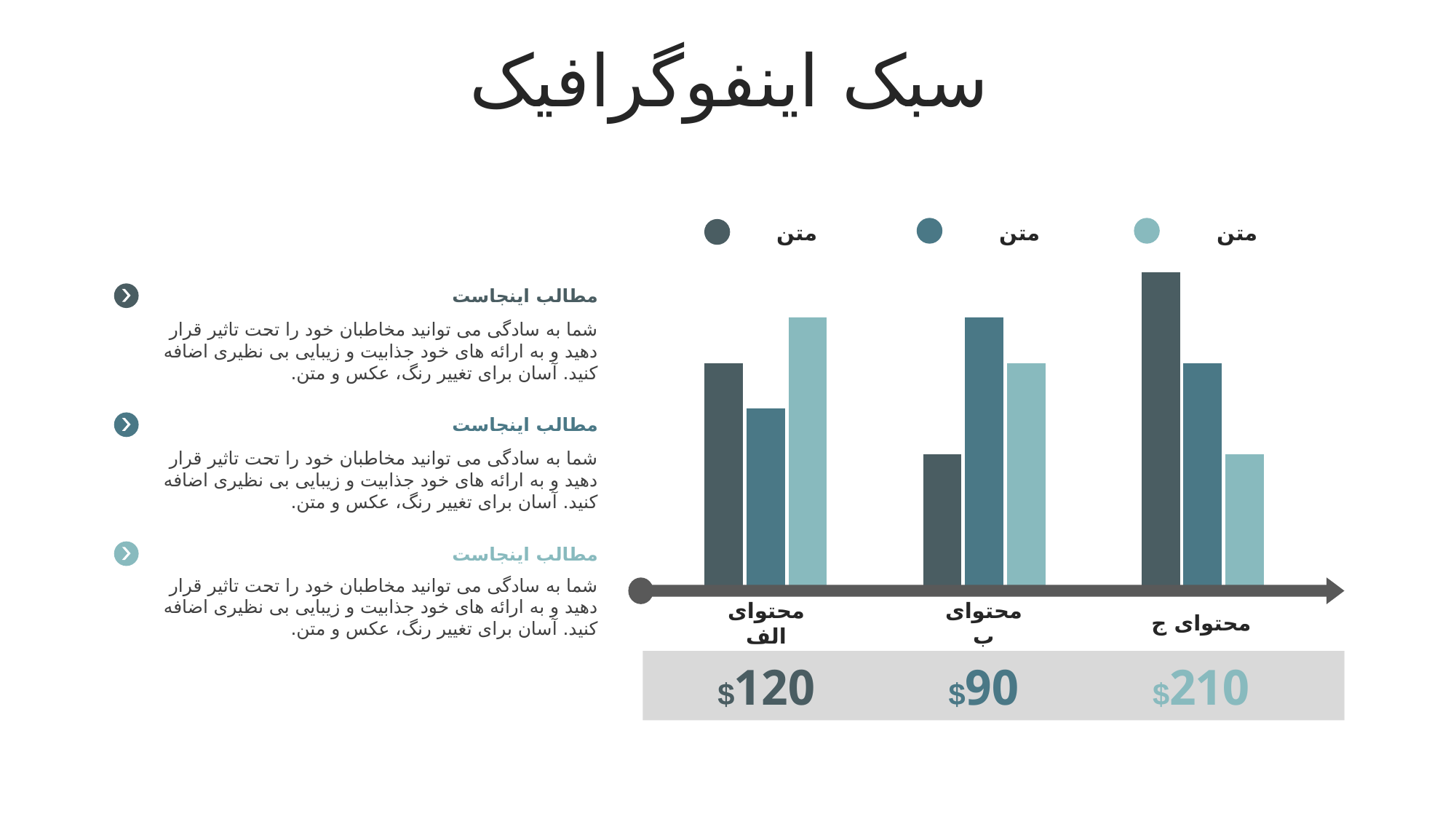

سبک اینفوگرافیک
متن

متن

متن

### Chart

| Category |  |  |  |
|---|---|---|---|
مطالب اینجاست
شما به سادگی می توانید مخاطبان خود را تحت تاثیر قرار دهید و به ارائه های خود جذابیت و زیبایی بی نظیری اضافه کنید. آسان برای تغییر رنگ، عکس و متن.

مطالب اینجاست
شما به سادگی می توانید مخاطبان خود را تحت تاثیر قرار دهید و به ارائه های خود جذابیت و زیبایی بی نظیری اضافه کنید. آسان برای تغییر رنگ، عکس و متن.

مطالب اینجاست
شما به سادگی می توانید مخاطبان خود را تحت تاثیر قرار دهید و به ارائه های خود جذابیت و زیبایی بی نظیری اضافه کنید. آسان برای تغییر رنگ، عکس و متن.

محتوای الف
محتوای ب
محتوای ج

$120
$90
$210